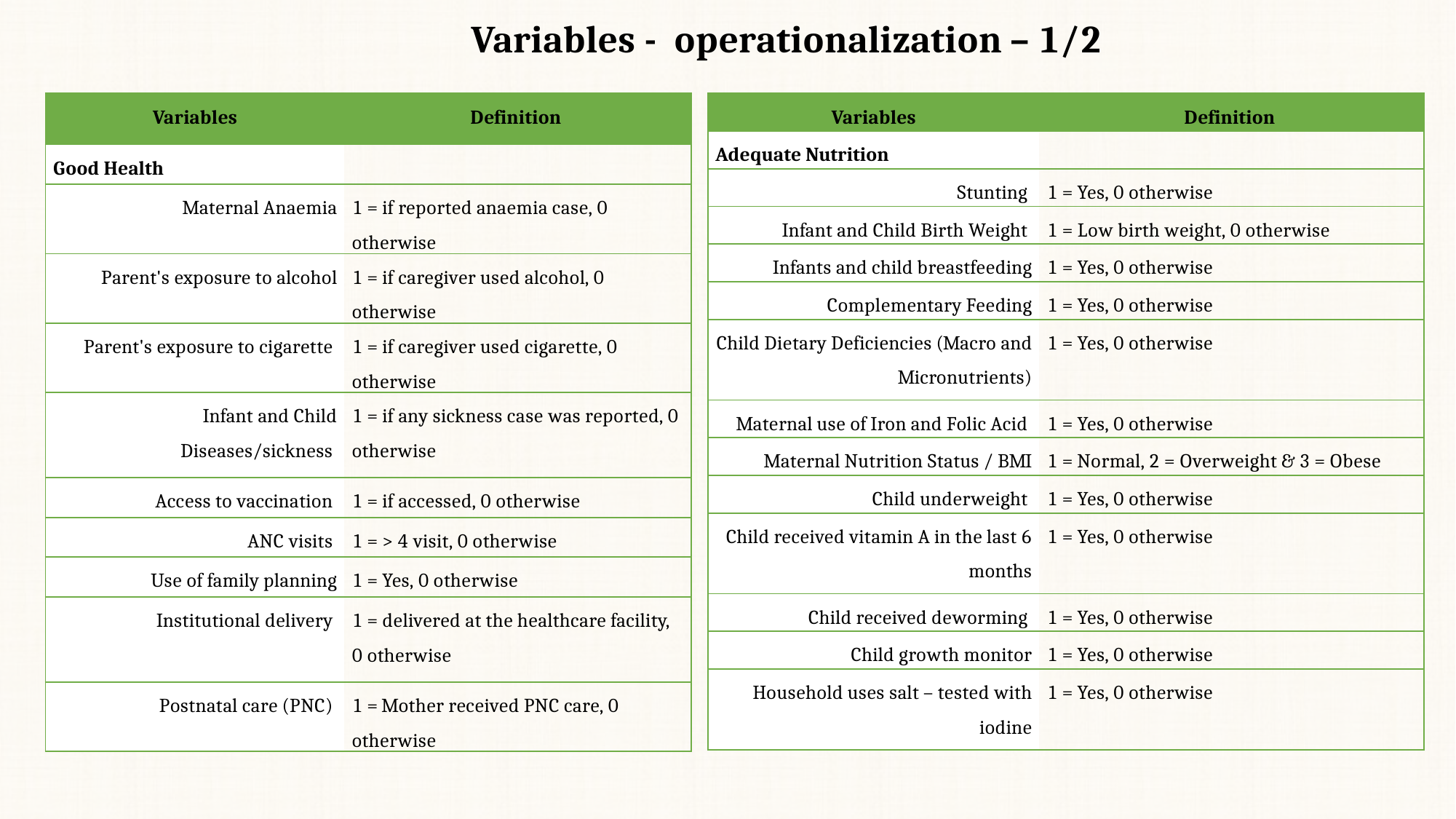

# Variables -  operationalization – 1/2
| Variables | Definition |
| --- | --- |
| Good Health |  |
| Maternal Anaemia | 1 = if reported anaemia case, 0 otherwise |
| Parent's exposure to alcohol | 1 = if caregiver used alcohol, 0 otherwise |
| Parent's exposure to cigarette | 1 = if caregiver used cigarette, 0 otherwise |
| Infant and Child Diseases/sickness | 1 = if any sickness case was reported, 0 otherwise |
| Access to vaccination | 1 = if accessed, 0 otherwise |
| ANC visits | 1 = > 4 visit, 0 otherwise |
| Use of family planning | 1 = Yes, 0 otherwise |
| Institutional delivery | 1 = delivered at the healthcare facility, 0 otherwise |
| Postnatal care (PNC) | 1 = Mother received PNC care, 0 otherwise |
| Variables | Definition |
| --- | --- |
| Adequate Nutrition |  |
| Stunting | 1 = Yes, 0 otherwise |
| Infant and Child Birth Weight | 1 = Low birth weight, 0 otherwise |
| Infants and child breastfeeding | 1 = Yes, 0 otherwise |
| Complementary Feeding | 1 = Yes, 0 otherwise |
| Child Dietary Deficiencies (Macro and Micronutrients) | 1 = Yes, 0 otherwise |
| Maternal use of Iron and Folic Acid | 1 = Yes, 0 otherwise |
| Maternal Nutrition Status / BMI | 1 = Normal, 2 = Overweight & 3 = Obese |
| Child underweight | 1 = Yes, 0 otherwise |
| Child received vitamin A in the last 6 months | 1 = Yes, 0 otherwise |
| Child received deworming | 1 = Yes, 0 otherwise |
| Child growth monitor | 1 = Yes, 0 otherwise |
| Household uses salt – tested with iodine | 1 = Yes, 0 otherwise |